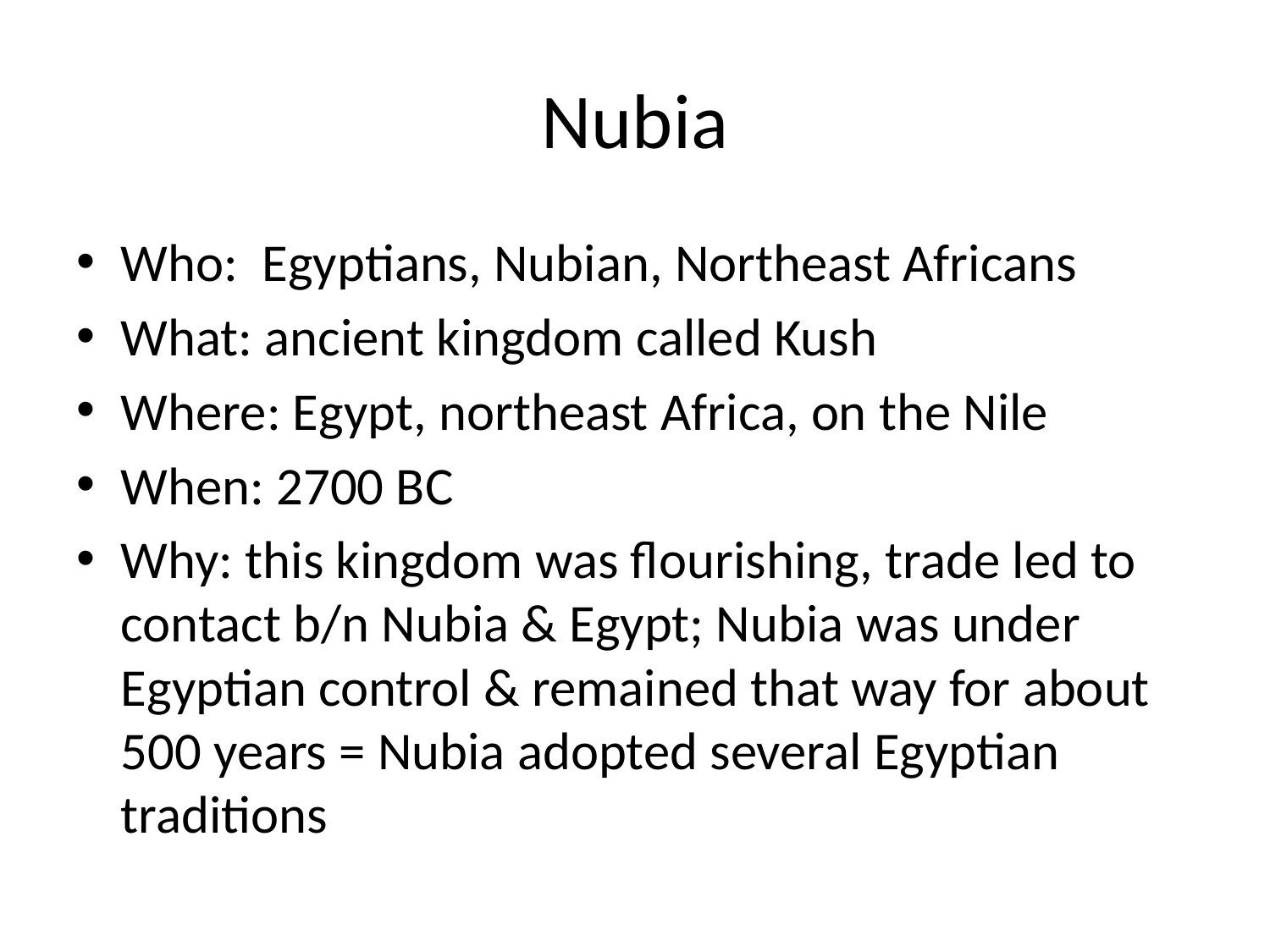

# Nubia
Who:  Egyptians, Nubian, Northeast Africans
What: ancient kingdom called Kush
Where: Egypt, northeast Africa, on the Nile
When: 2700 BC
Why: this kingdom was flourishing, trade led to contact b/n Nubia & Egypt; Nubia was under Egyptian control & remained that way for about 500 years = Nubia adopted several Egyptian traditions